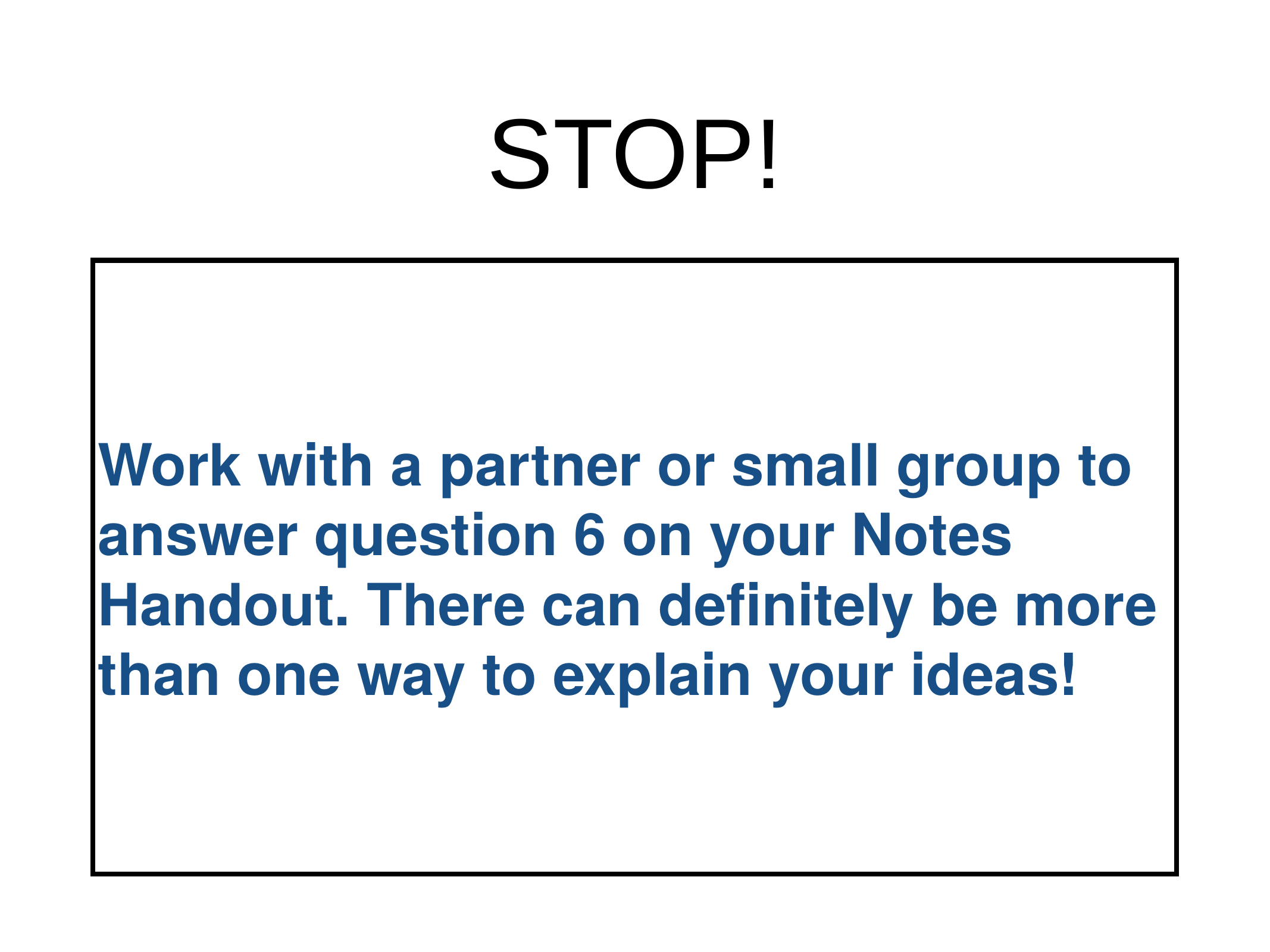

# STOP!
Work with a partner or small group to answer question 6 on your Notes Handout. There can definitely be more than one way to explain your ideas!